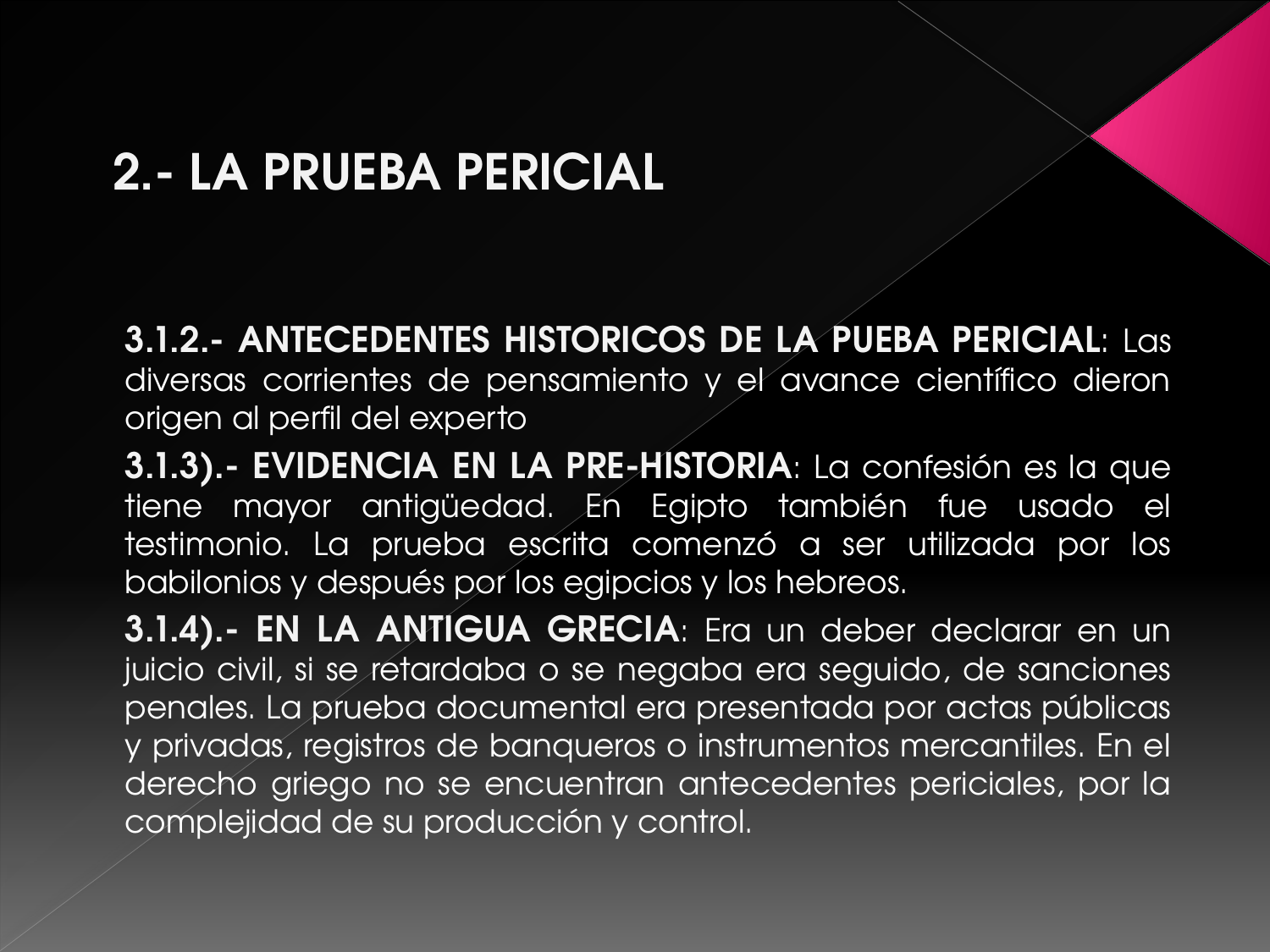

# 2.- LA PRUEBA PERICIAL

3.1.2.- ANTECEDENTES HISTORICOS DE LA PUEBA PERICIAL: Las diversas corrientes de pensamiento y el avance científico dieron origen al perfil del experto
3.1.3).- EVIDENCIA EN LA PRE-HISTORIA: La confesión es la que tiene mayor antigüedad. En Egipto también fue usado el testimonio. La prueba escrita comenzó a ser utilizada por los babilonios y después por los egipcios y los hebreos.
3.1.4).- EN LA ANTIGUA GRECIA: Era un deber declarar en un juicio civil, si se retardaba o se negaba era seguido, de sanciones penales. La prueba documental era presentada por actas públicas y privadas, registros de banqueros o instrumentos mercantiles. En el derecho griego no se encuentran antecedentes periciales, por la complejidad de su producción y control.